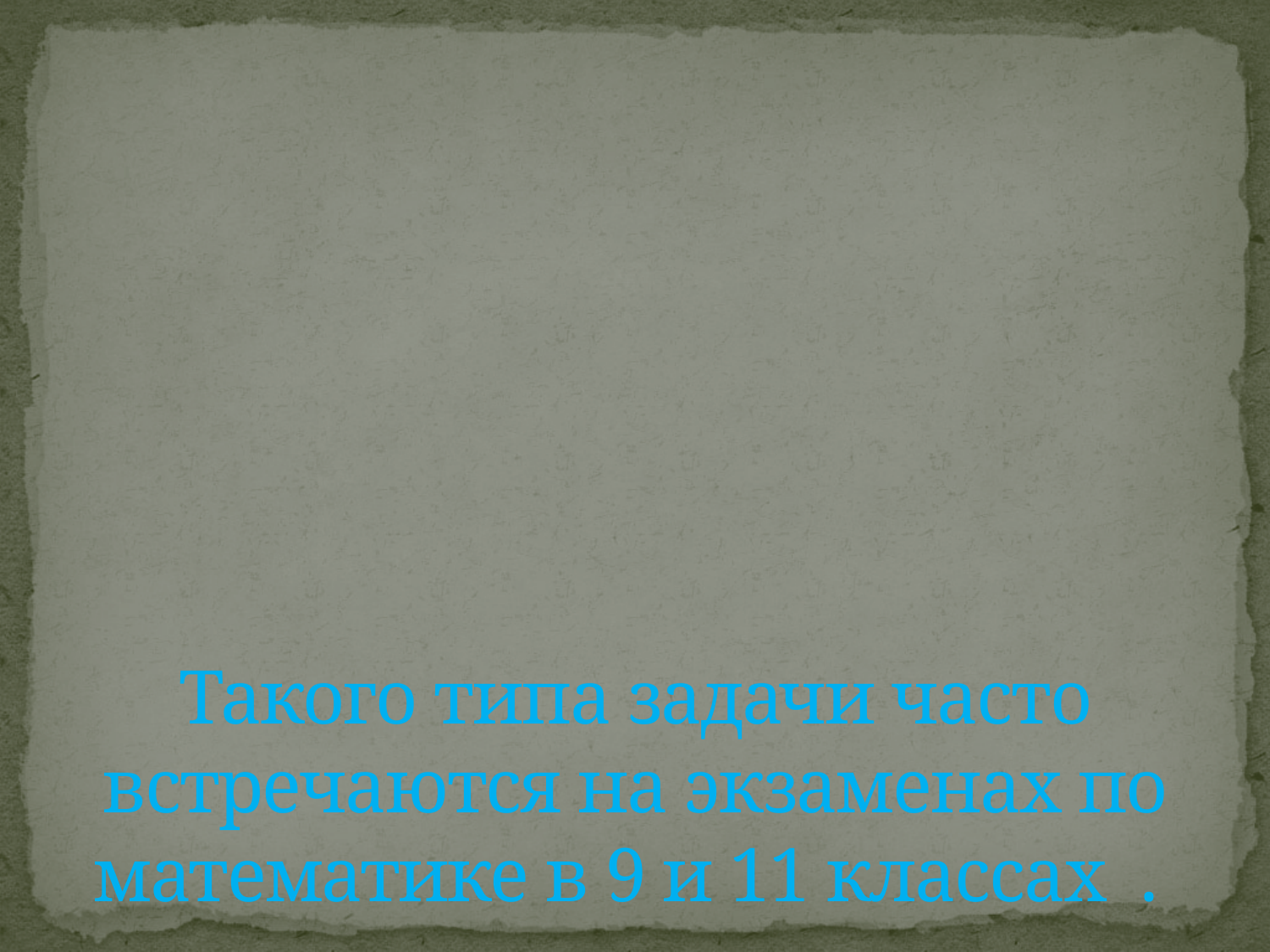

# Такого типа задачи часто встречаются на экзаменах по математике в 9 и 11 классах  .